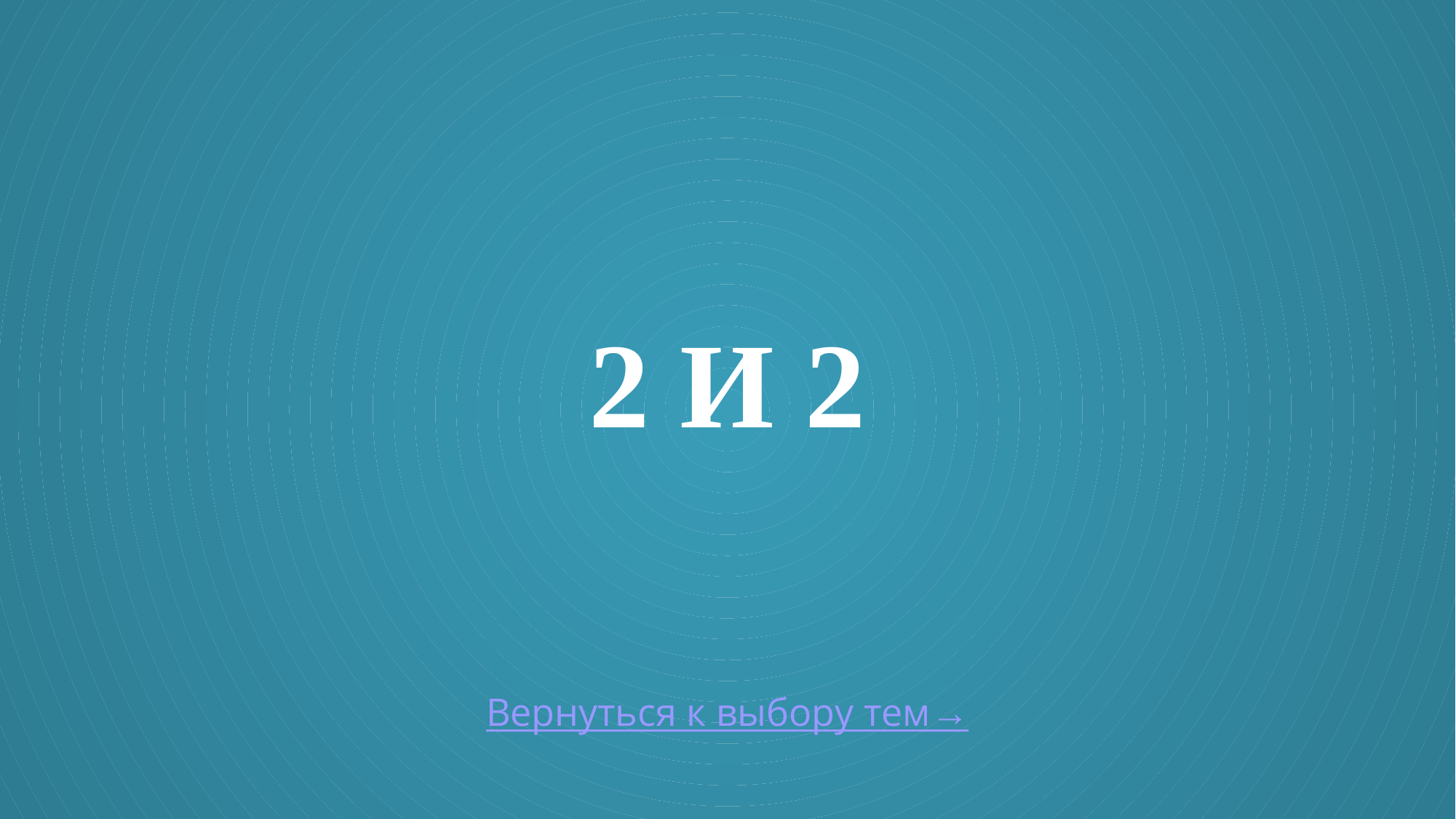

# 2 и 2
Вернуться к выбору тем→